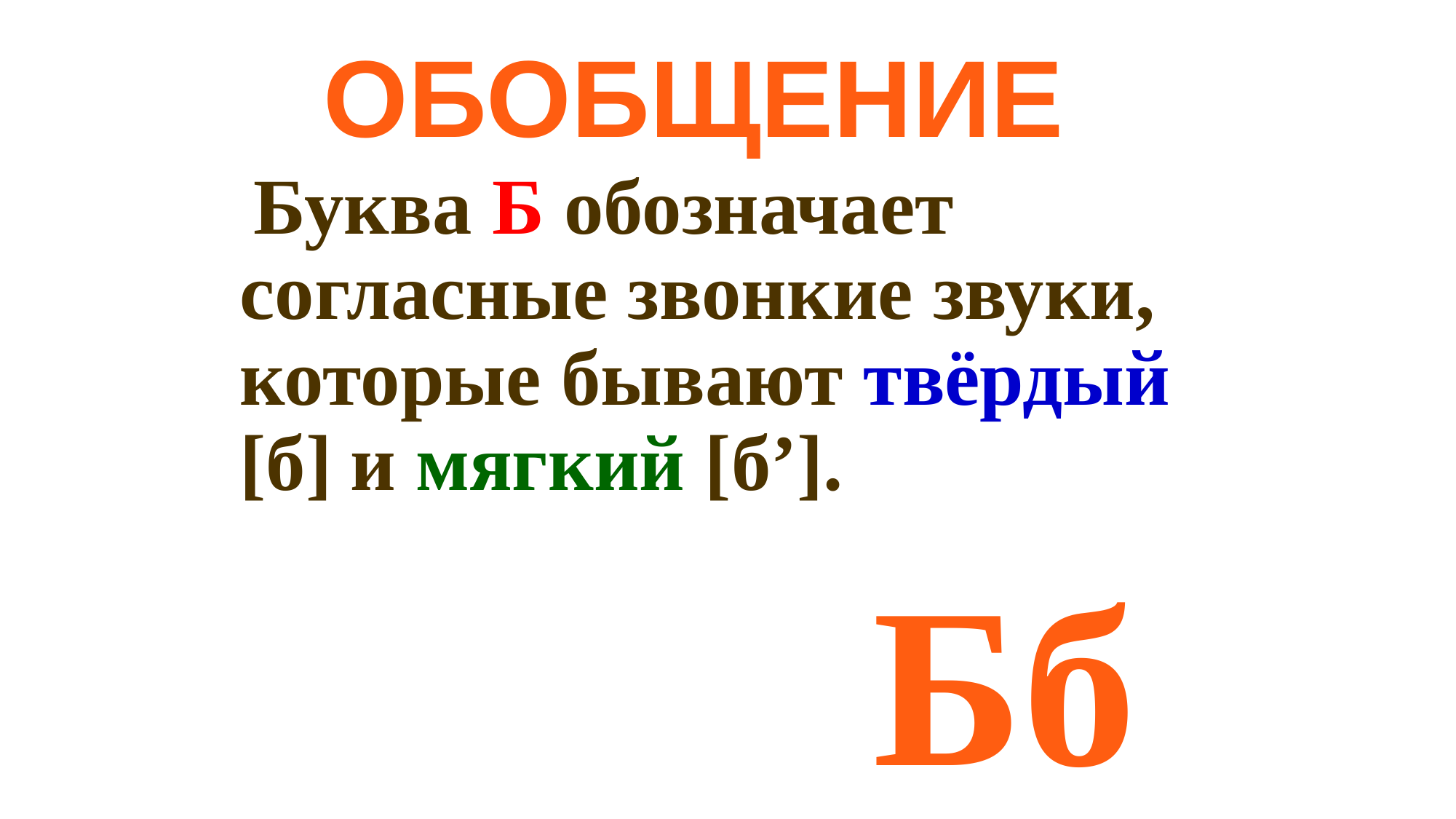

ОБОБЩЕНИЕ
  Буква Б обозначает согласные звонкие звуки, которые бывают твёрдый [б] и мягкий [б’].
Бб